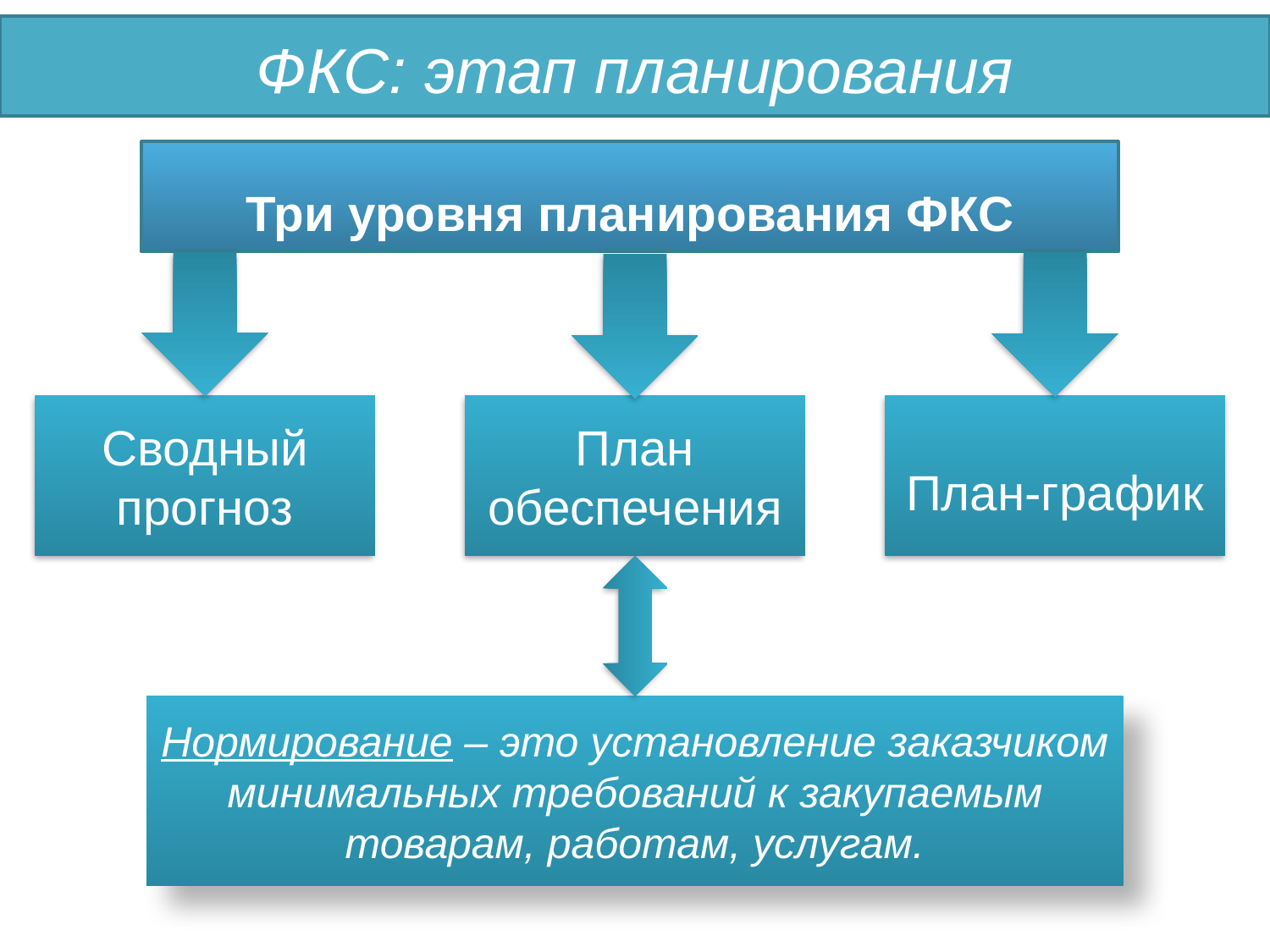

ФКС: этап планирования
Три уровня планирования ФКС

Сводный прогноз
План обеспечения
План-график

Нормирование – это установление заказчиком минимальных требований к закупаемым товарам, работам, услугам.